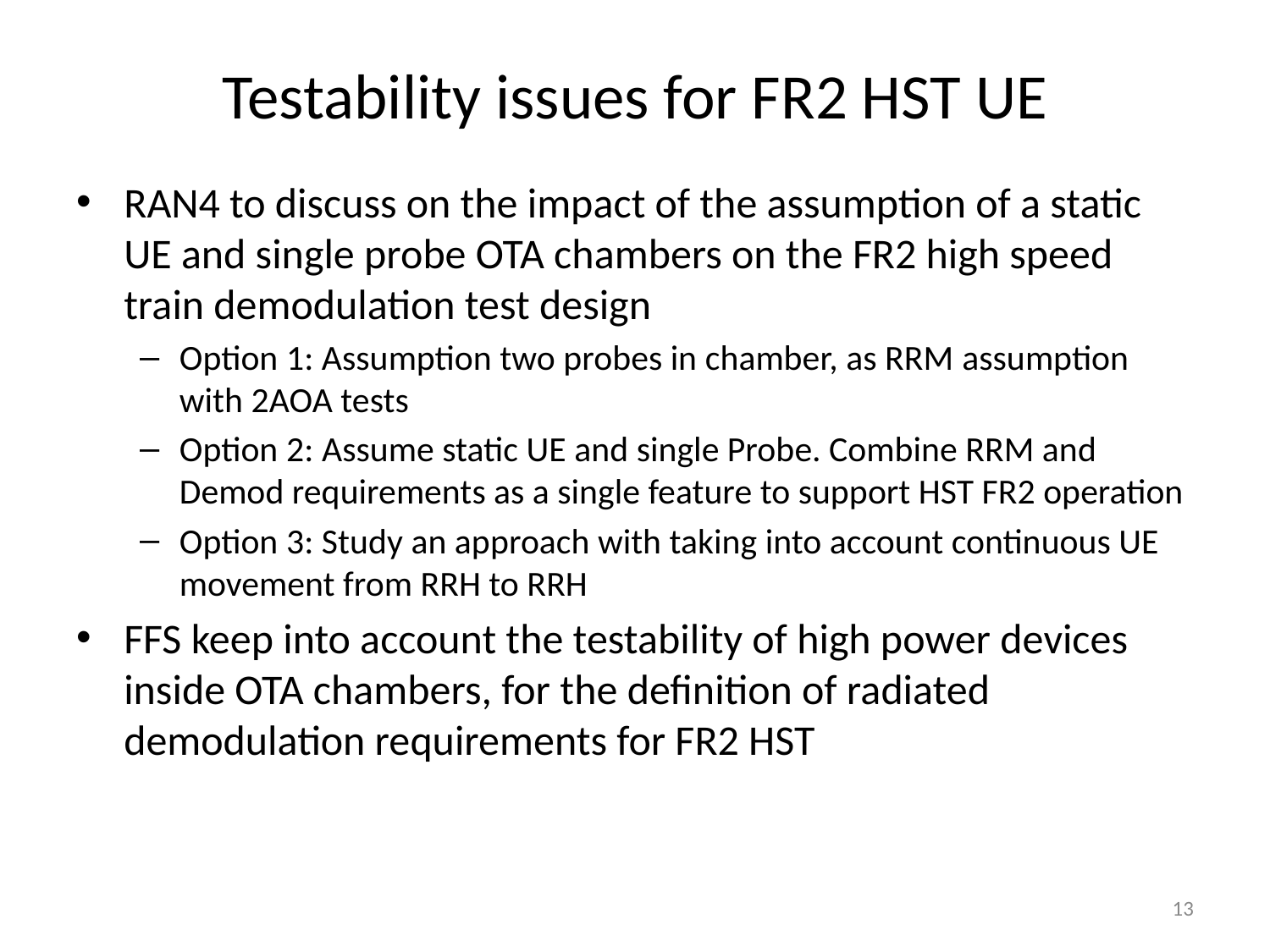

# Testability issues for FR2 HST UE
RAN4 to discuss on the impact of the assumption of a static UE and single probe OTA chambers on the FR2 high speed train demodulation test design
Option 1: Assumption two probes in chamber, as RRM assumption with 2AOA tests
Option 2: Assume static UE and single Probe. Combine RRM and Demod requirements as a single feature to support HST FR2 operation
Option 3: Study an approach with taking into account continuous UE movement from RRH to RRH
FFS keep into account the testability of high power devices inside OTA chambers, for the definition of radiated demodulation requirements for FR2 HST
13